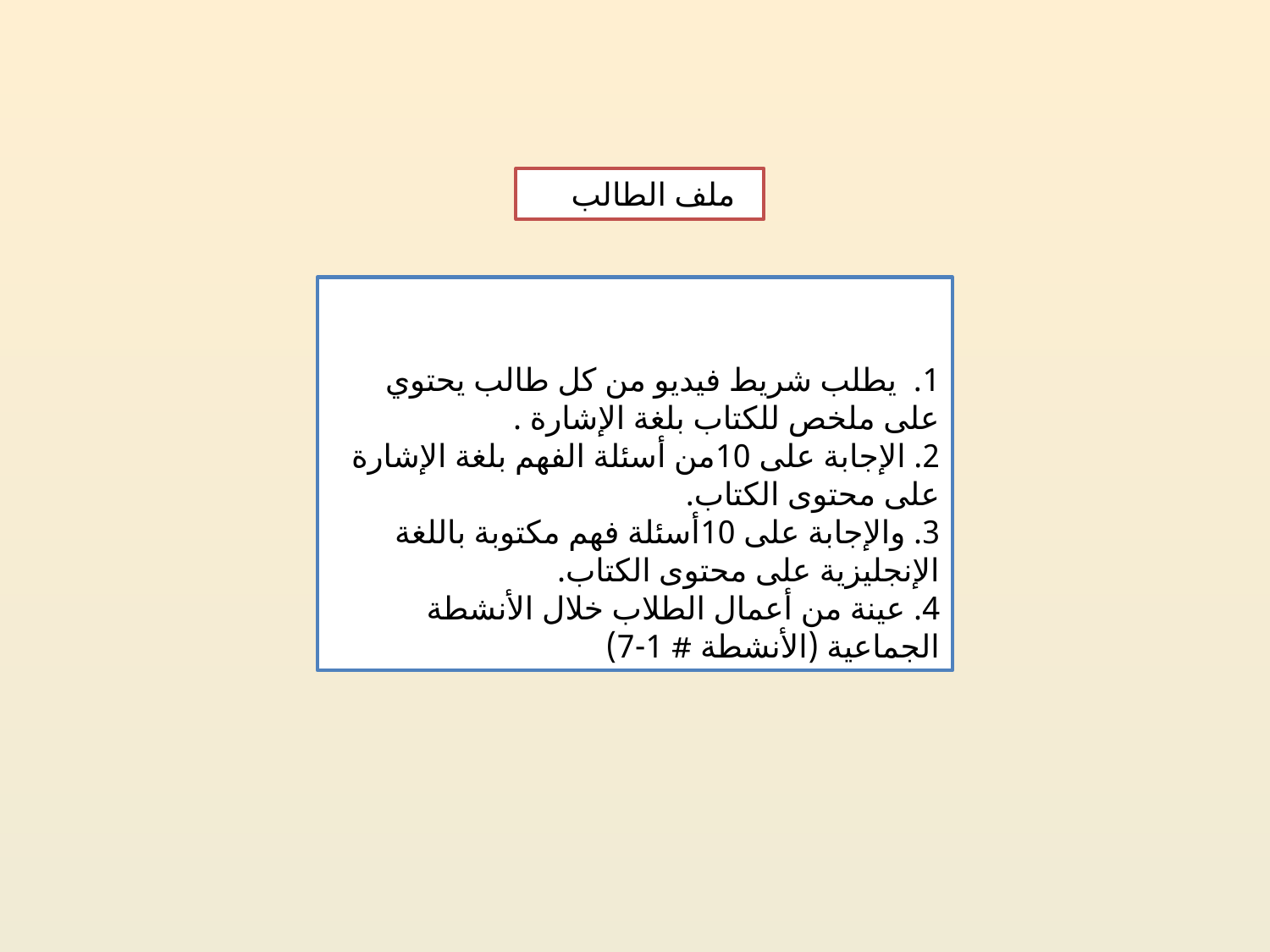

ملف الطالب
1.  يطلب شريط فيديو من كل طالب يحتوي على ملخص للكتاب بلغة الإشارة .
2. الإجابة على 10من أسئلة الفهم بلغة الإشارة على محتوى الكتاب.
3. والإجابة على 10أسئلة فهم مكتوبة باللغة الإنجليزية على محتوى الكتاب.
4. عينة من أعمال الطلاب خلال الأنشطة الجماعية (الأنشطة # 1-7)